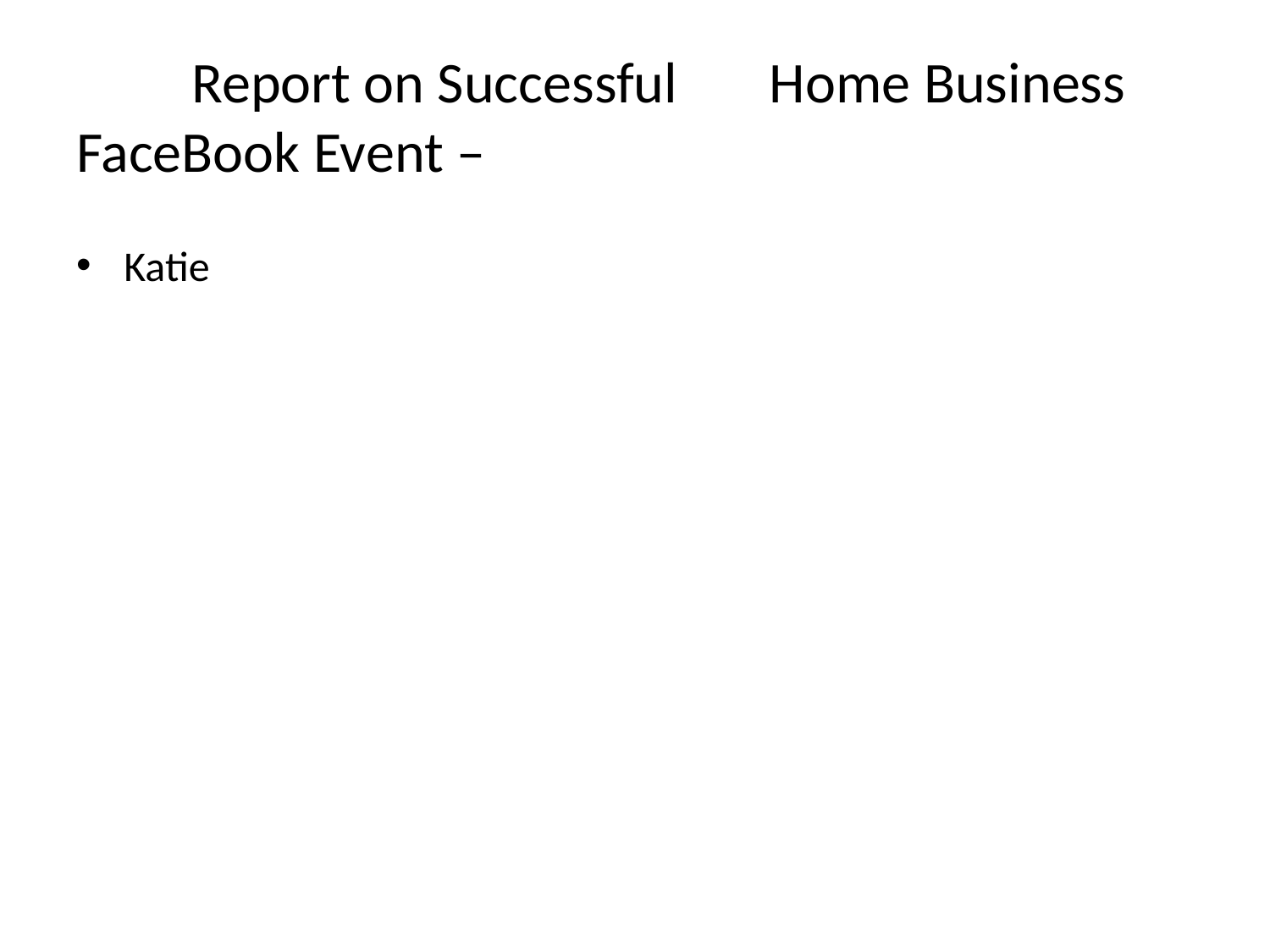

# Report on Successful 					Home Business FaceBook Event –
Katie